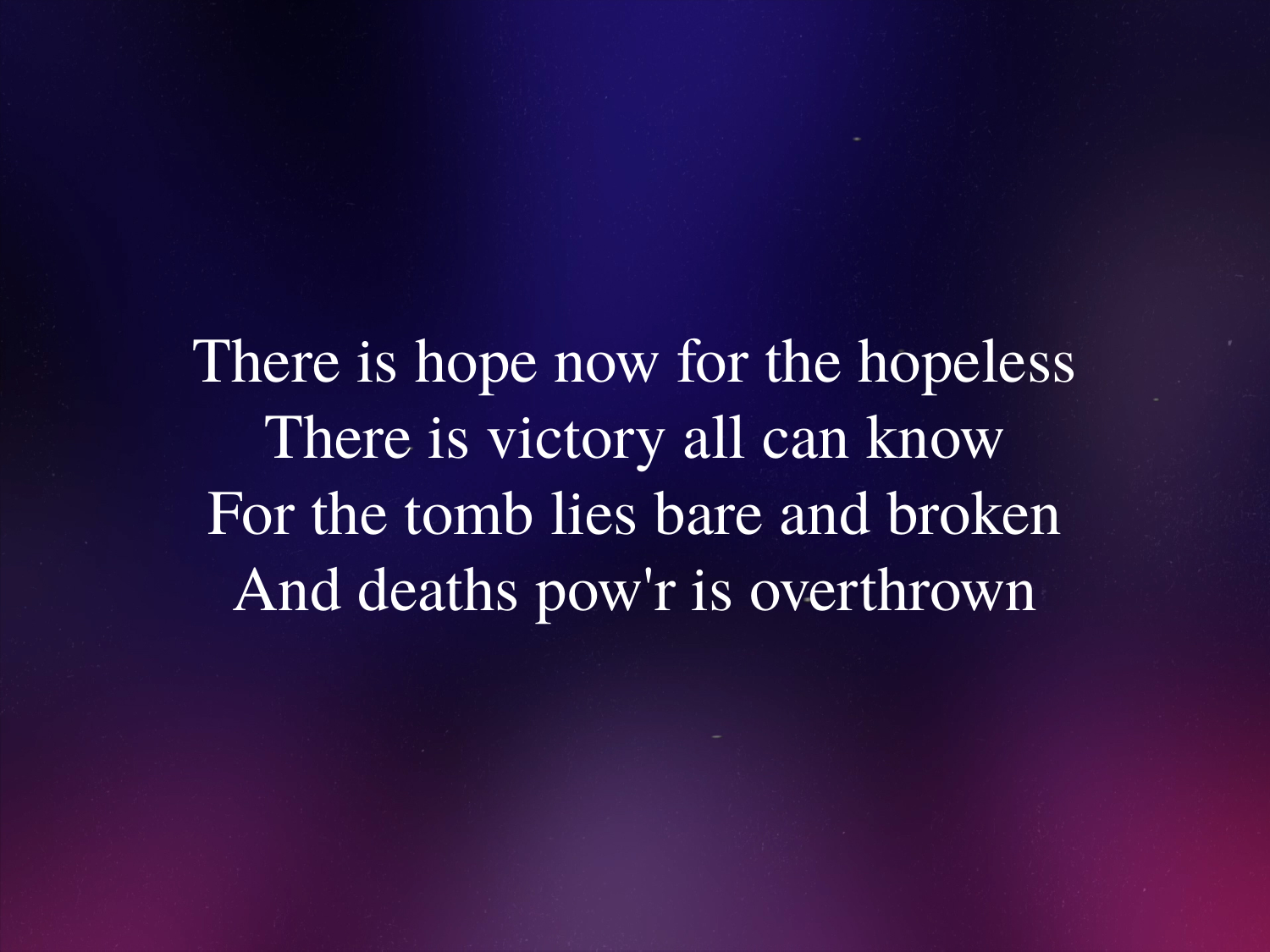

# There is hope now for the hopeless There is victory all can know For the tomb lies bare and broken And deaths pow'r is overthrown